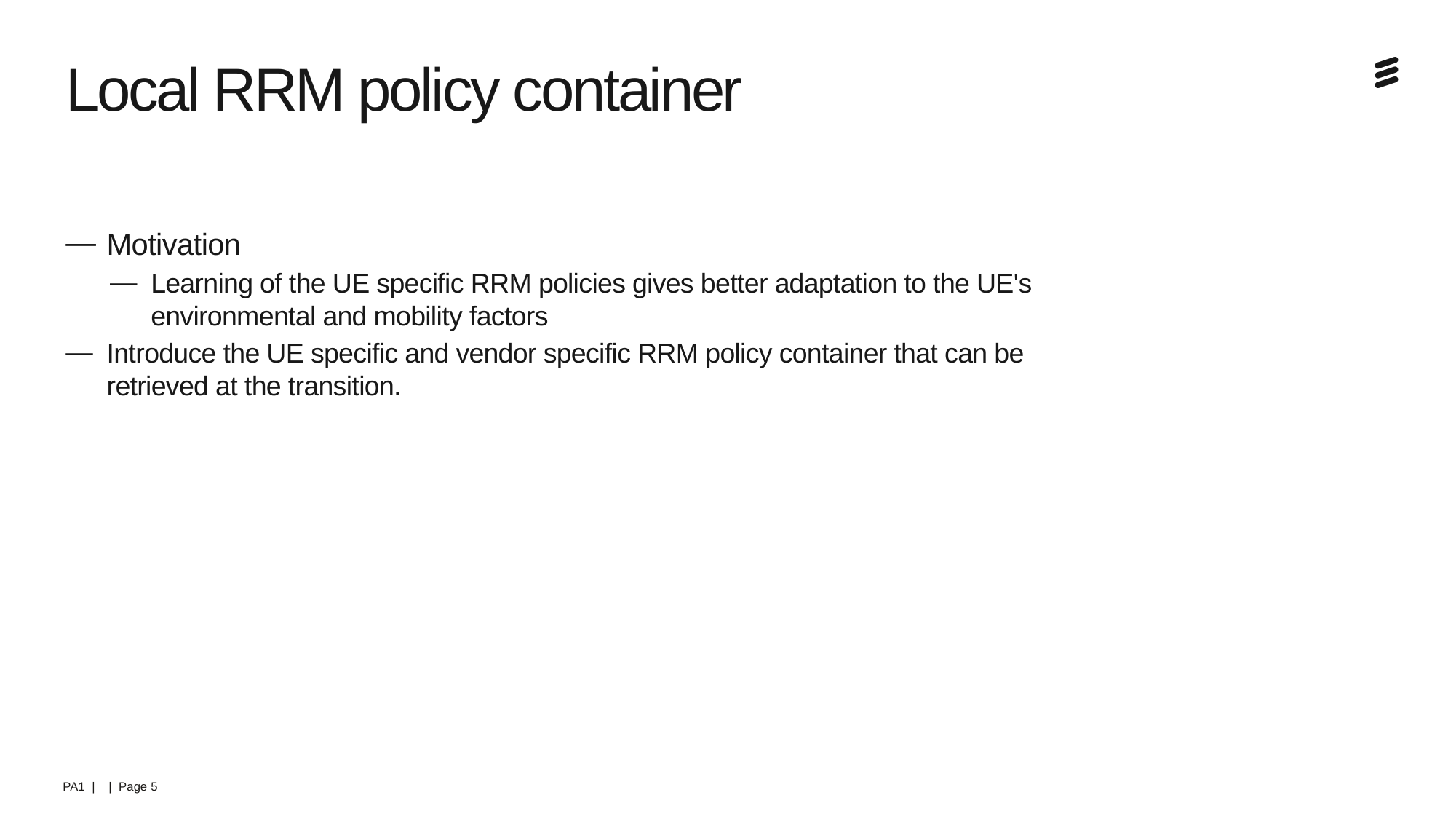

# Local RRM policy container
Motivation
Learning of the UE specific RRM policies gives better adaptation to the UE's environmental and mobility factors
Introduce the UE specific and vendor specific RRM policy container that can be retrieved at the transition.